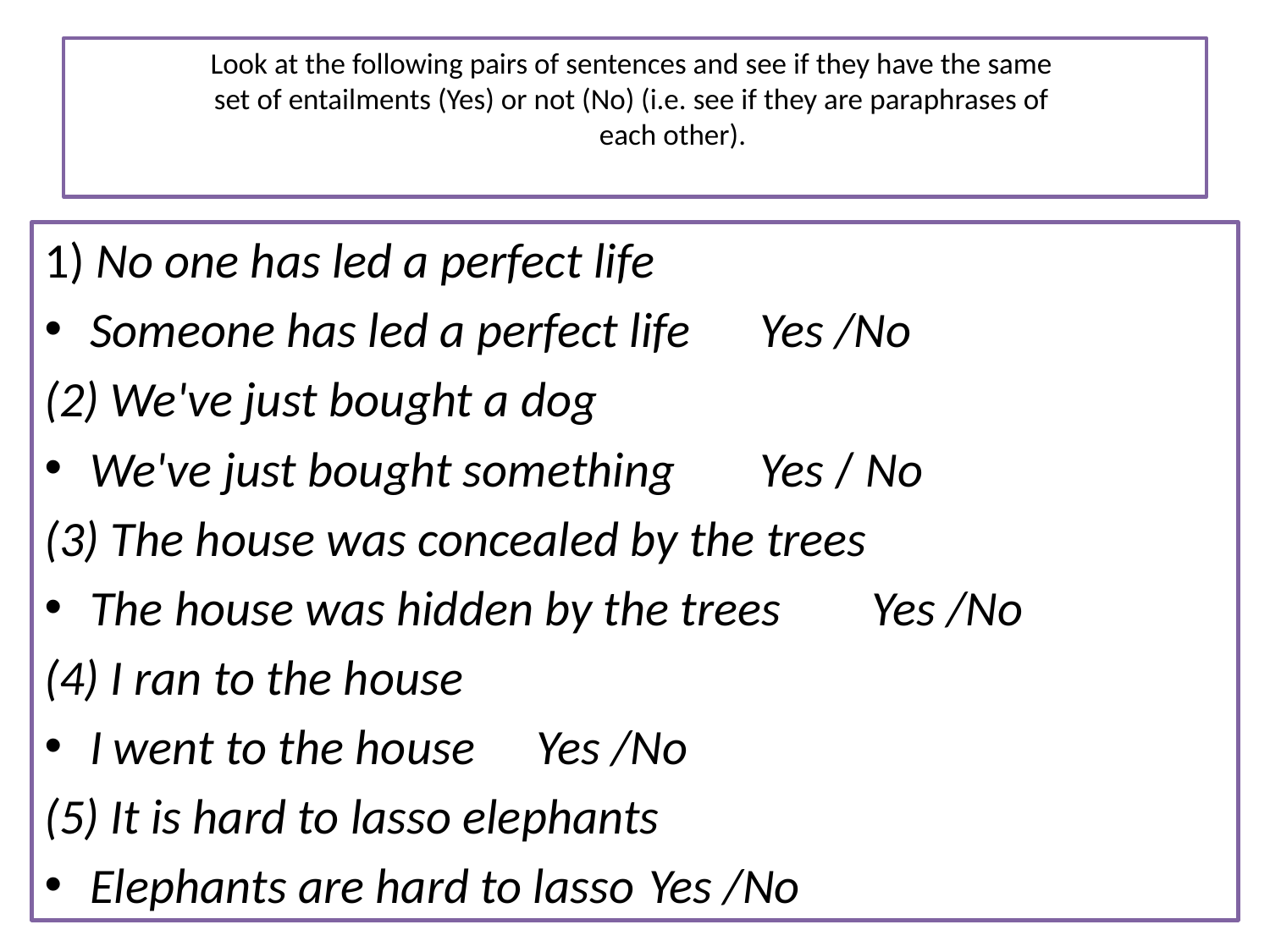

# Look at the following pairs of sentences and see if they have the same set of entailments (Yes) or not (No) (i.e. see if they are paraphrases of each other).
1) No one has led a perfect life
Someone has led a perfect life 		Yes /No
(2) We've just bought a dog
We've just bought something 		Yes / No
(3) The house was concealed by the trees
The house was hidden by the trees 	Yes /No
(4) I ran to the house
I went to the house 				Yes /No
(5) It is hard to lasso elephants
Elephants are hard to lasso 		Yes /No